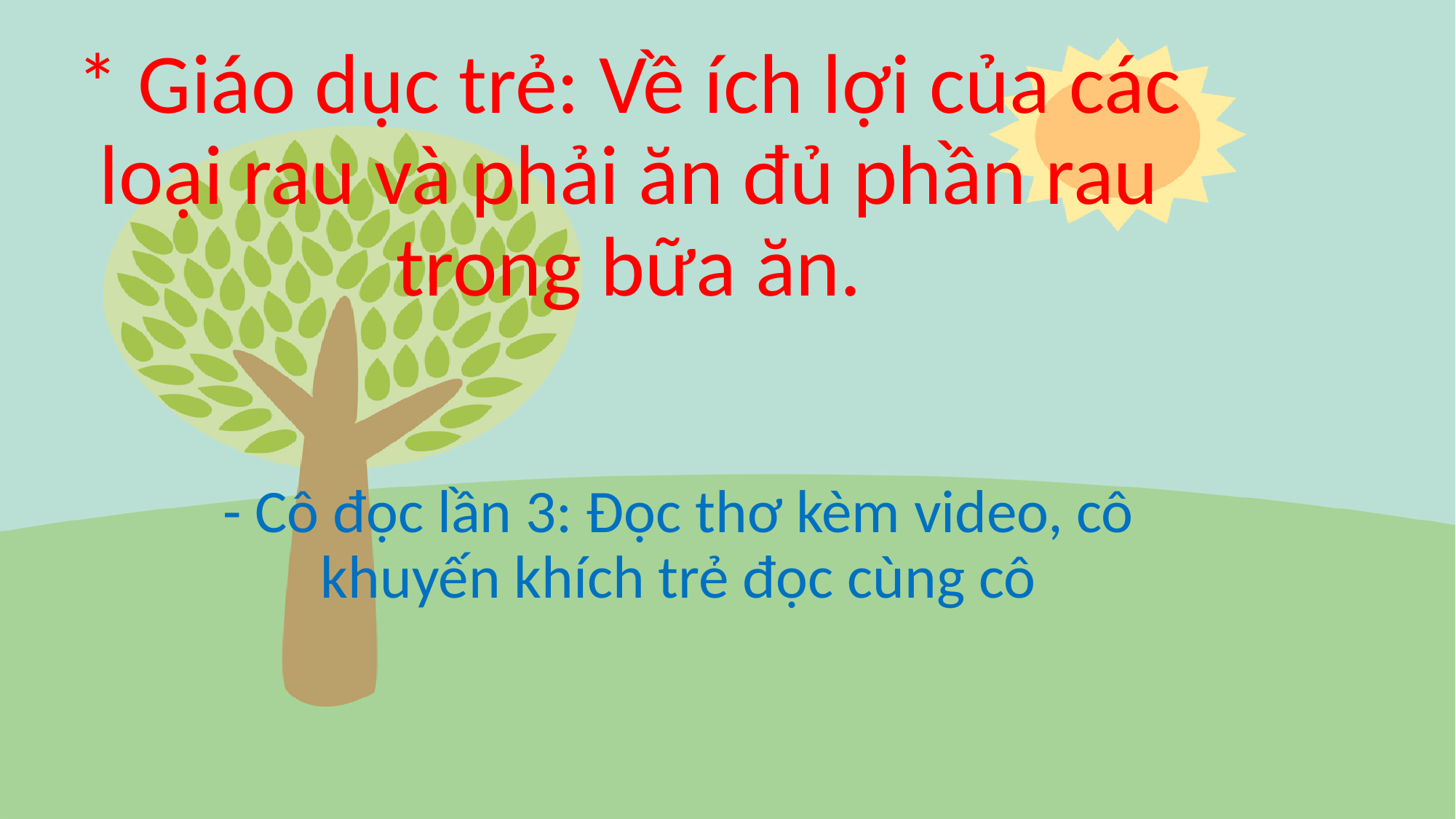

# * Giáo dục trẻ: Về ích lợi của các loại rau và phải ăn đủ phần rau trong bữa ăn.
- Cô đọc lần 3: Đọc thơ kèm video, cô khuyến khích trẻ đọc cùng cô